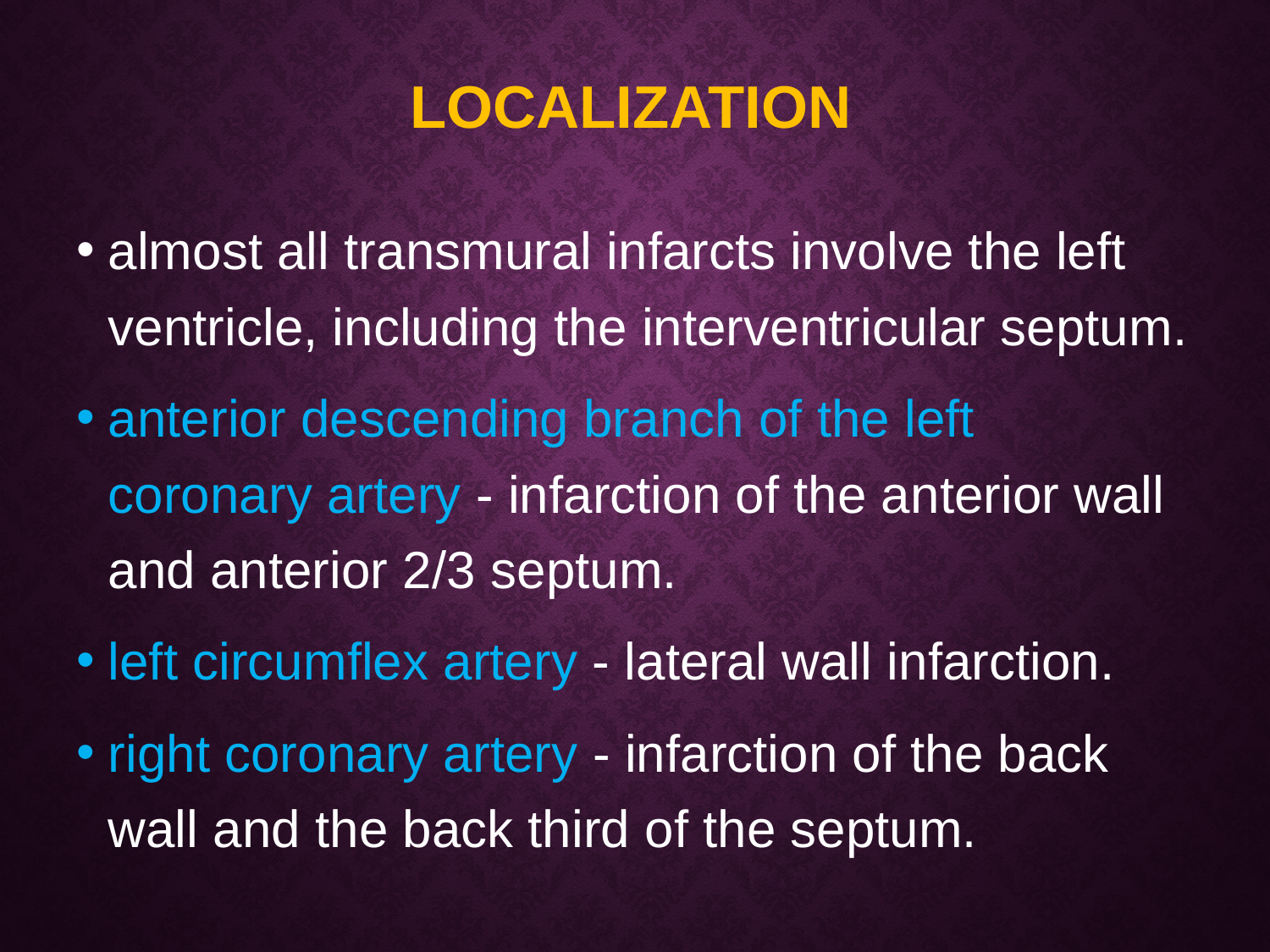

# Localization
almost all transmural infarcts involve the left ventricle, including the interventricular septum.
anterior descending branch of the left coronary artery - infarction of the anterior wall and anterior 2/3 septum.
left circumflex artery - lateral wall infarction.
right coronary artery - infarction of the back wall and the back third of the septum.